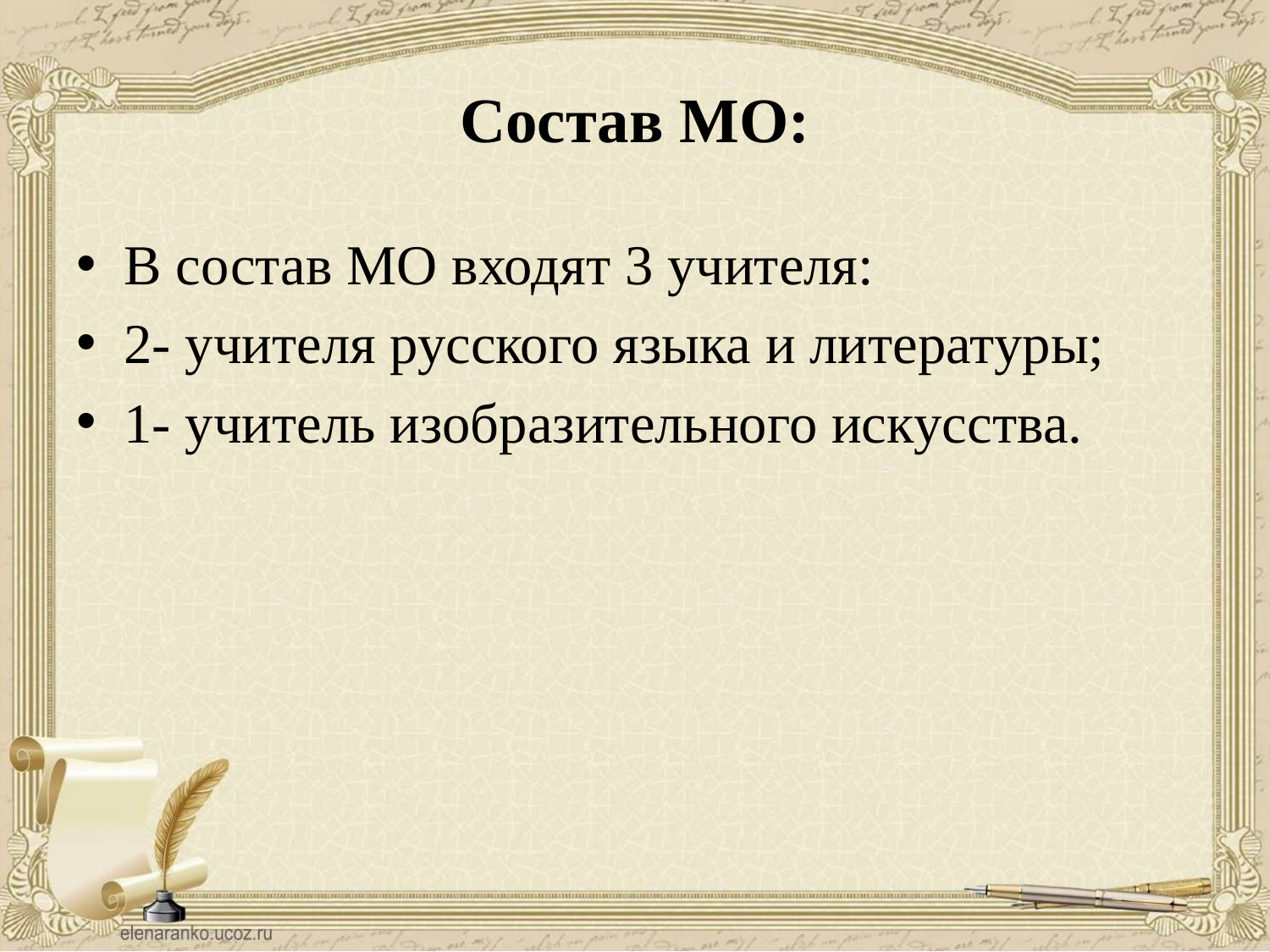

# Состав МО:
В состав МО входят 3 учителя:
2- учителя русского языка и литературы;
1- учитель изобразительного искусства.